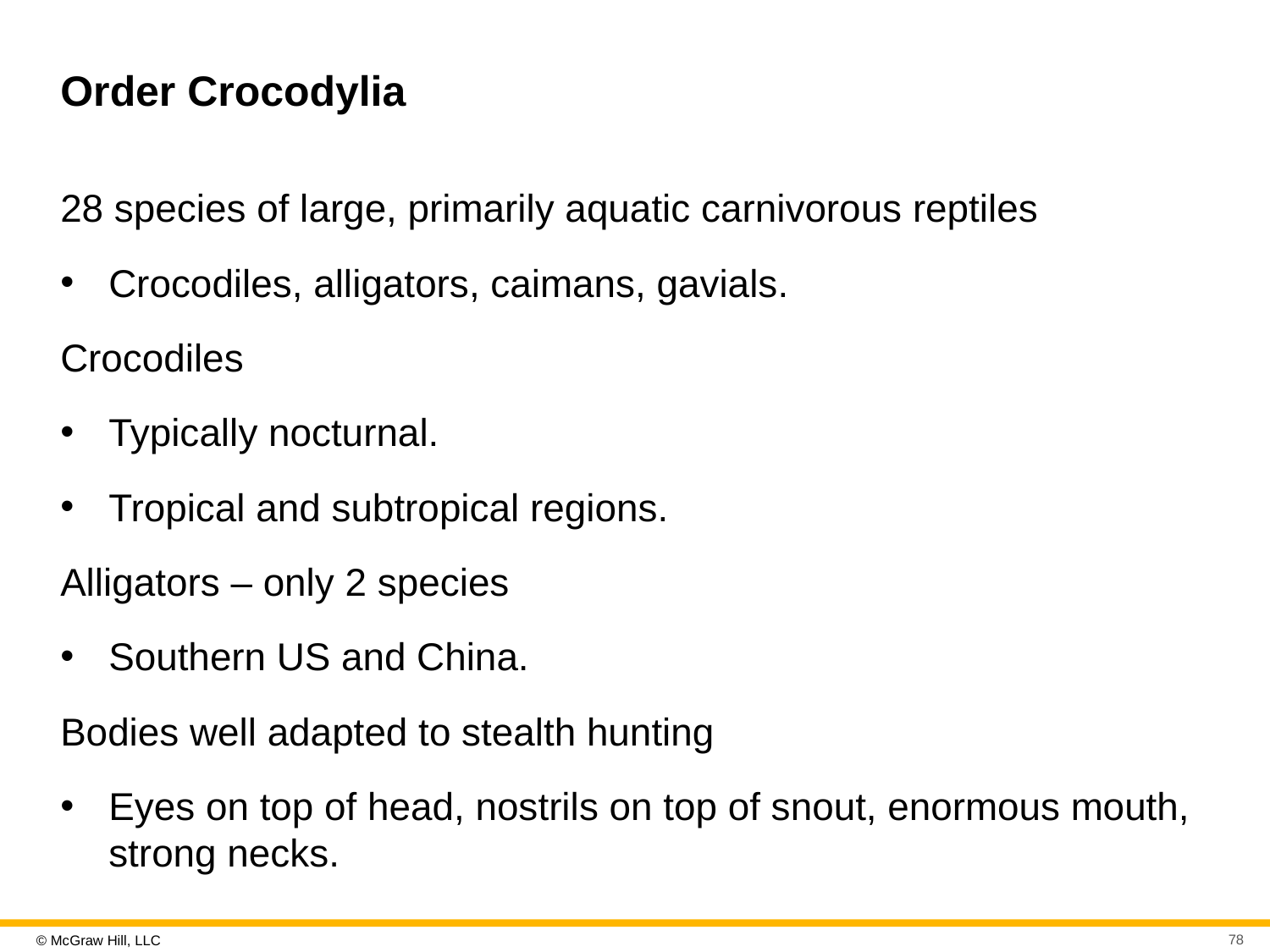

# Order Crocodylia
28 species of large, primarily aquatic carnivorous reptiles
Crocodiles, alligators, caimans, gavials.
Crocodiles
Typically nocturnal.
Tropical and subtropical regions.
Alligators – only 2 species
Southern US and China.
Bodies well adapted to stealth hunting
Eyes on top of head, nostrils on top of snout, enormous mouth, strong necks.
78